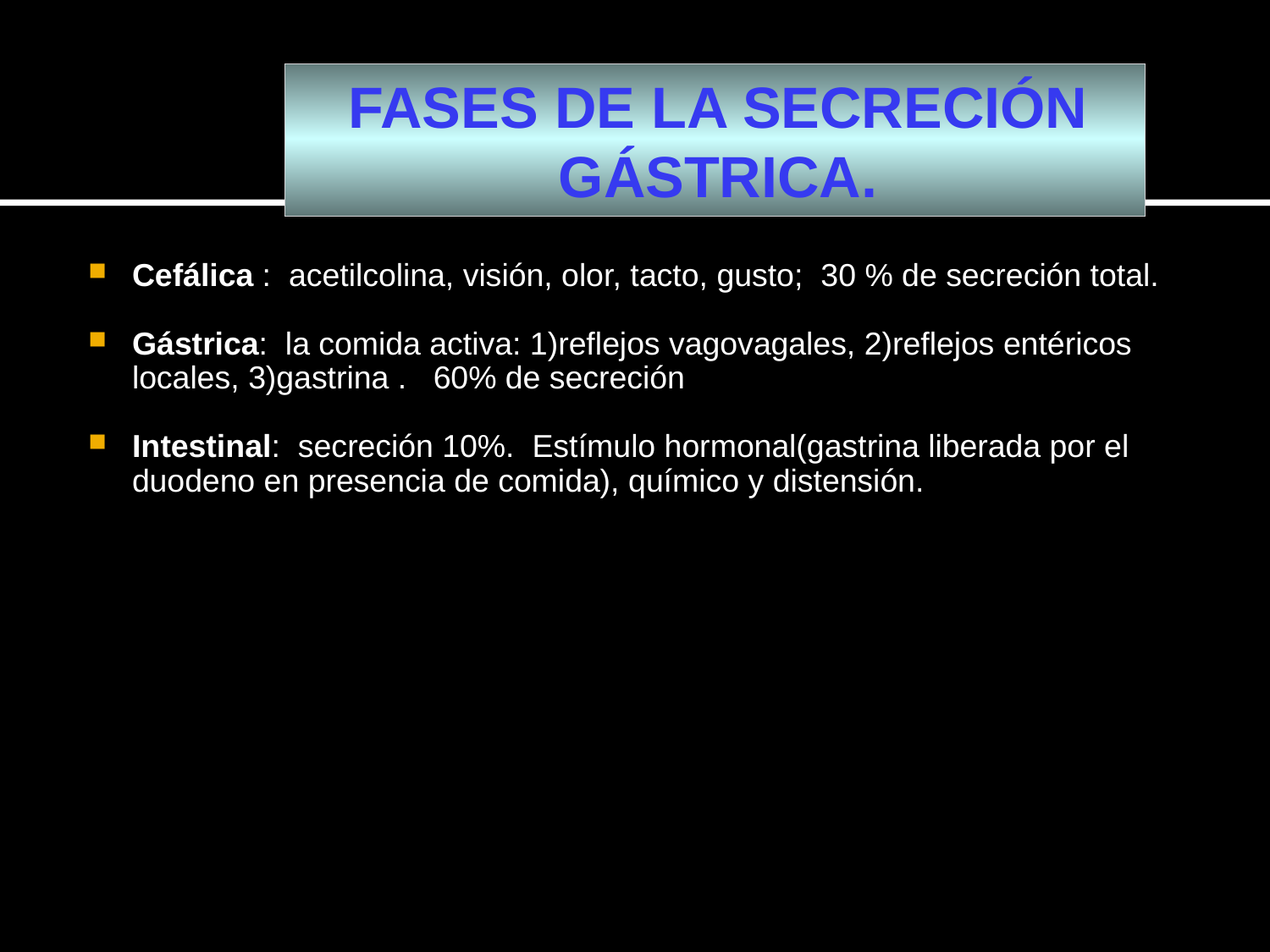

# FASES DE LA SECRECIÓN GÁSTRICA.
Cefálica :  acetilcolina, visión, olor, tacto, gusto;  30 % de secreción total.

Gástrica:  la comida activa: 1)reflejos vagovagales, 2)reflejos entéricos locales, 3)gastrina .   60% de secreción

Intestinal:  secreción 10%.  Estímulo hormonal(gastrina liberada por el duodeno en presencia de comida), químico y distensión.